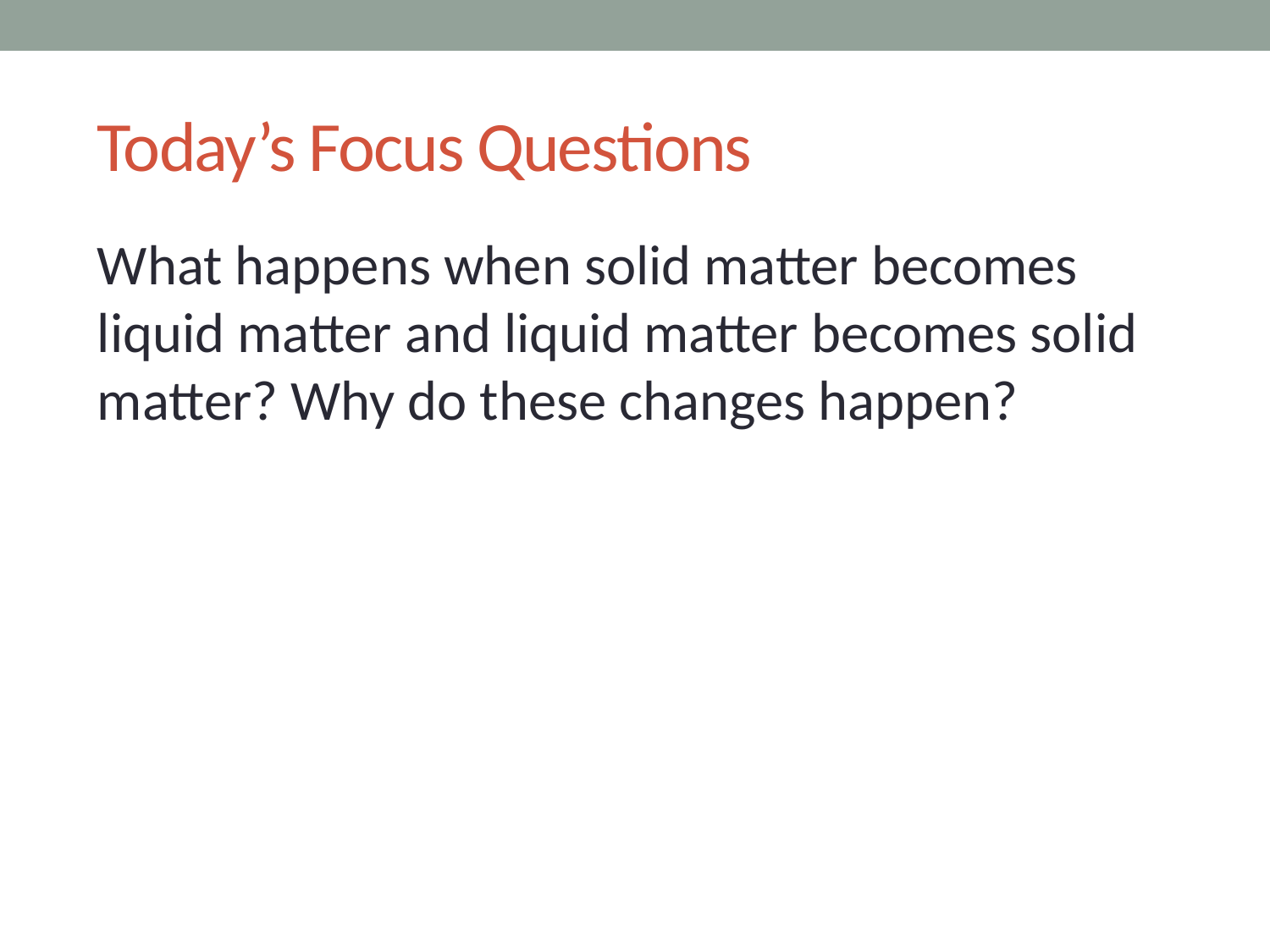

# Today’s Focus Questions
What happens when solid matter becomes liquid matter and liquid matter becomes solid matter? Why do these changes happen?